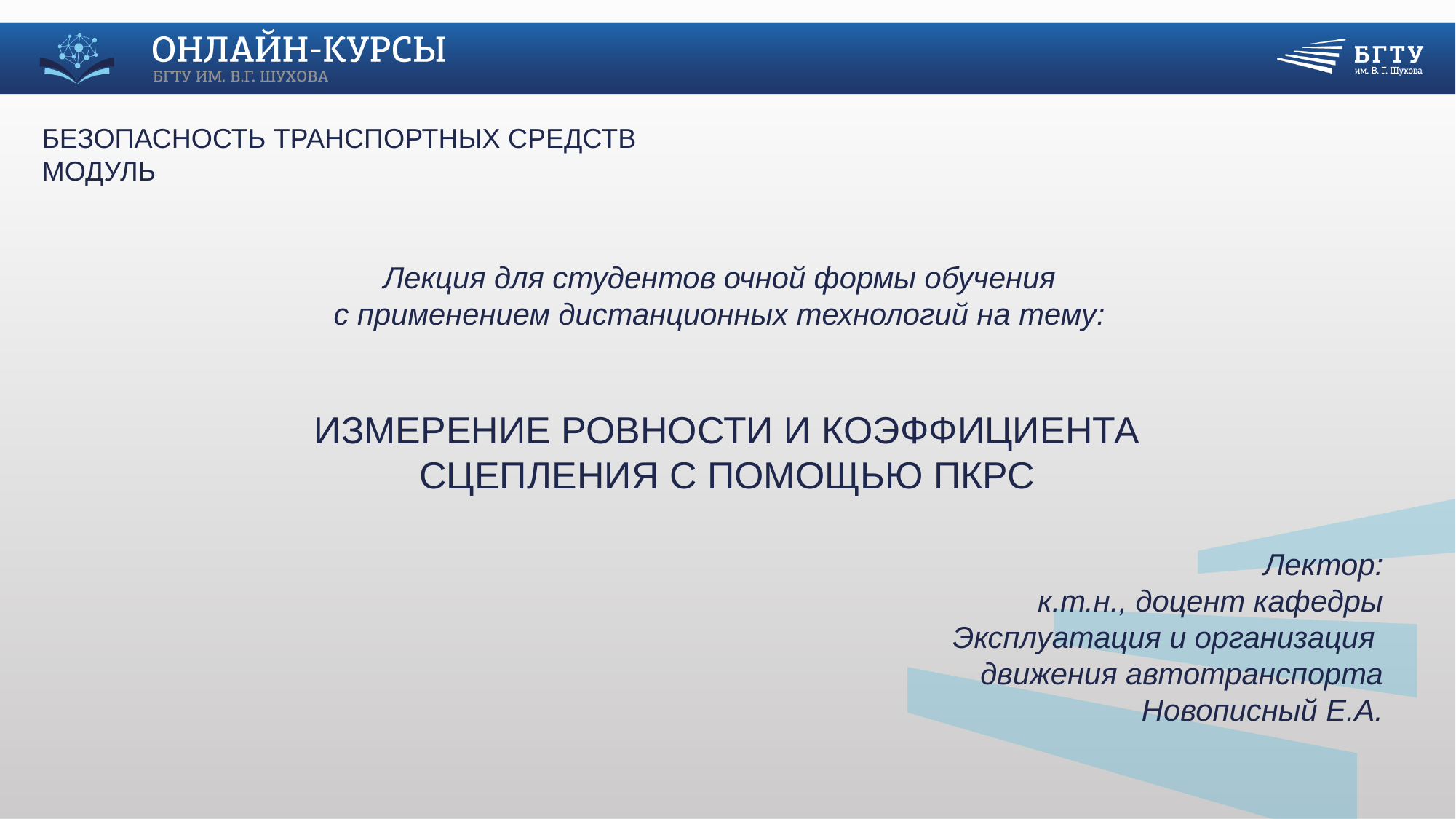

БЕЗОПАСНОСТЬ ТРАНСПОРТНЫХ СРЕДСТВ
МОДУЛЬ
Лекция для студентов очной формы обучения
с применением дистанционных технологий на тему:
# ИЗМЕРЕНИЕ РОВНОСТИ И КОЭФФИЦИЕНТА СЦЕПЛЕНИЯ С ПОМОЩЬЮ ПКРС
Лектор:
к.т.н., доцент кафедры
Эксплуатация и организация
движения автотранспорта
Новописный Е.А.